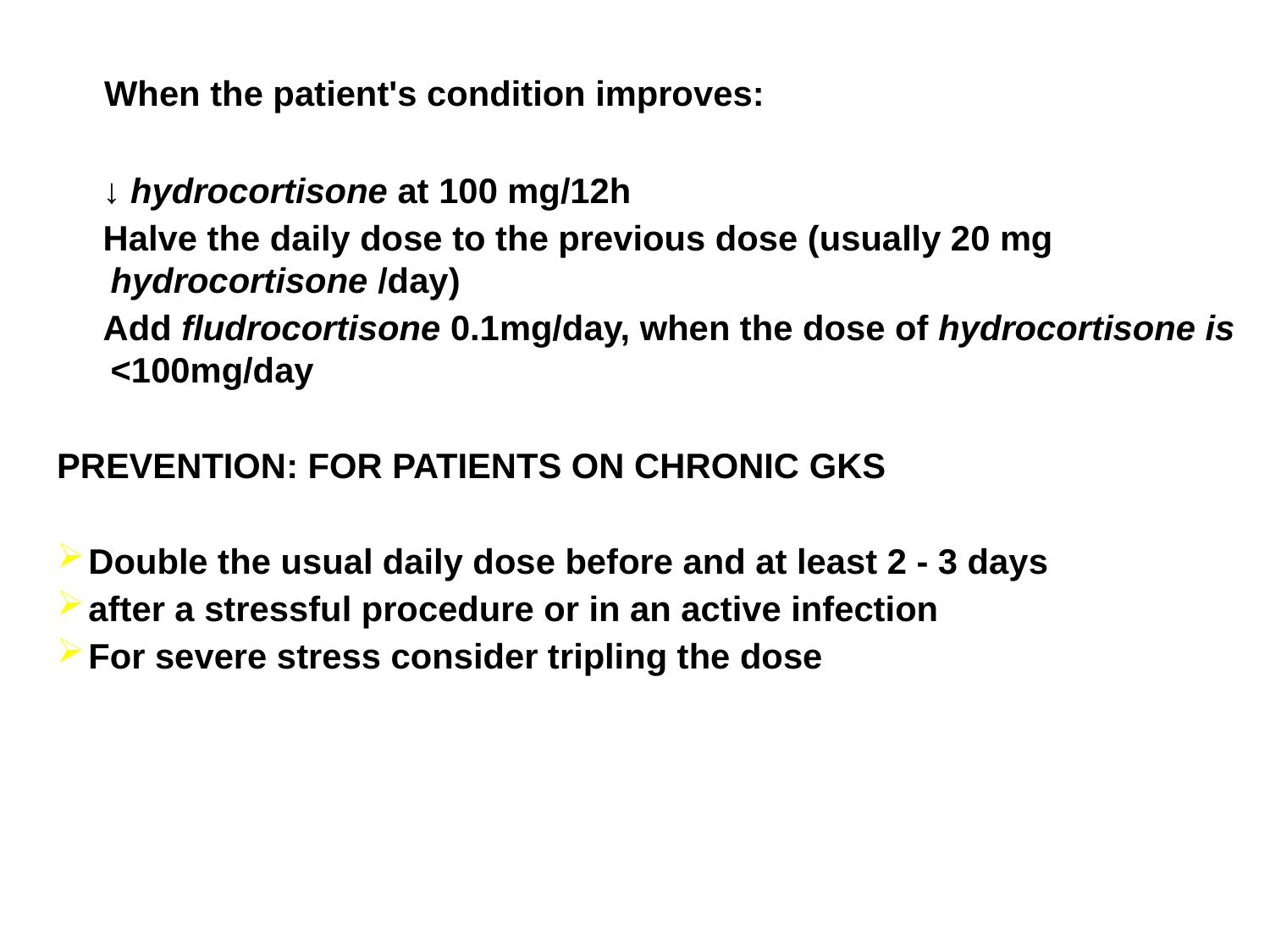

When the patient's condition improves:

↓ hydrocortisone at 100 mg/12h
Halve the daily dose to the previous dose (usually 20 mg hydrocortisone /day)
Add fludrocortisone 0.1mg/day, when the dose of hydrocortisone is <100mg/day

PREVENTION: FOR PATIENTS ON CHRONIC GKS

Double the usual daily dose before and at least 2 - 3 days
after a stressful procedure or in an active infection
For severe stress consider tripling the dose